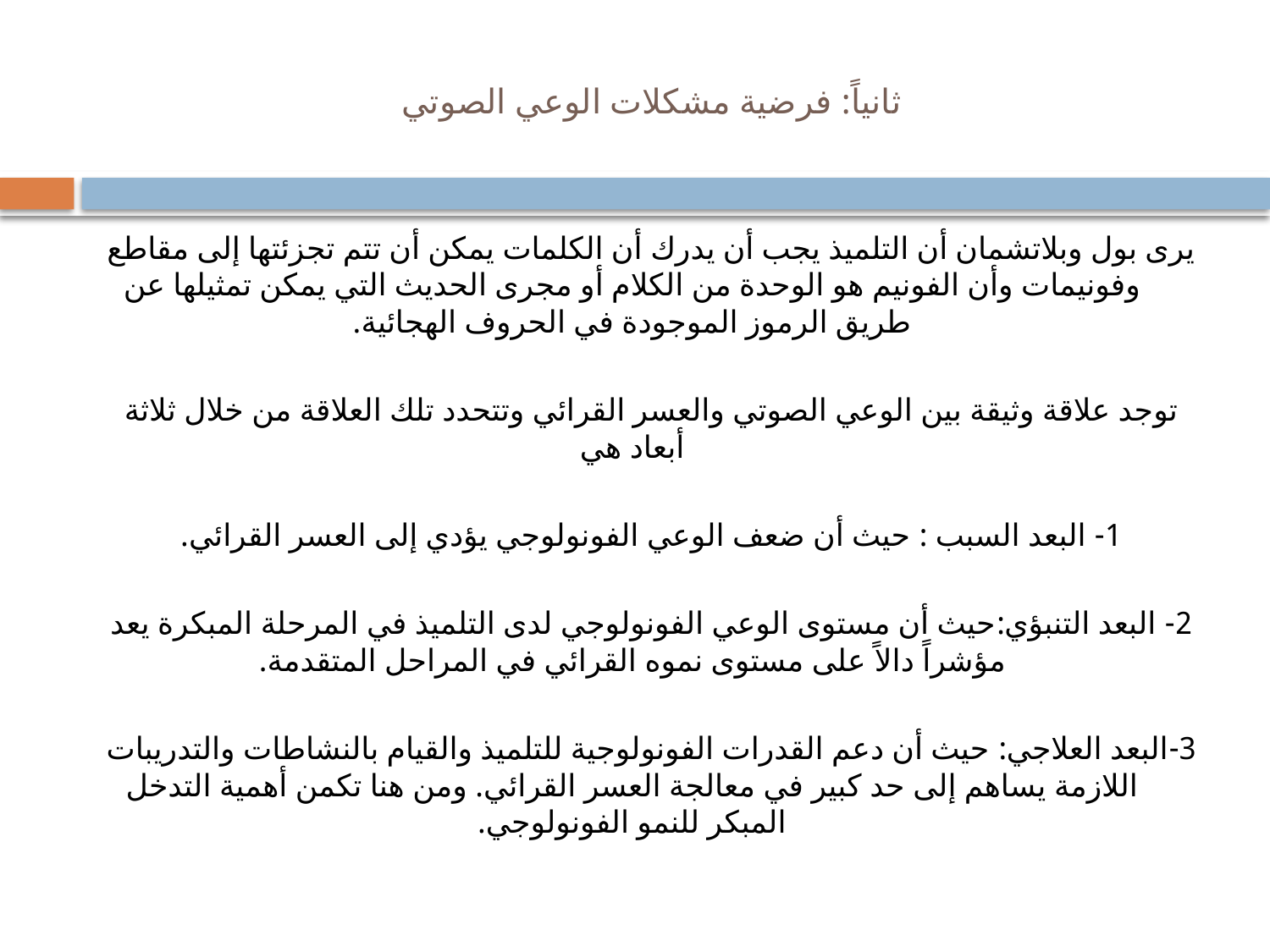

# ثانياً: فرضية مشكلات الوعي الصوتي
يرى بول وبلاتشمان أن التلميذ يجب أن يدرك أن الكلمات يمكن أن تتم تجزئتها إلى مقاطع وفونيمات وأن الفونيم هو الوحدة من الكلام أو مجرى الحديث التي يمكن تمثيلها عن طريق الرموز الموجودة في الحروف الهجائية.

توجد علاقة وثيقة بين الوعي الصوتي والعسر القرائي وتتحدد تلك العلاقة من خلال ثلاثة أبعاد هي

1- البعد السبب : حيث أن ضعف الوعي الفونولوجي يؤدي إلى العسر القرائي.

2- البعد التنبؤي:حيث أن مستوى الوعي الفونولوجي لدى التلميذ في المرحلة المبكرة يعد مؤشراً دالاً على مستوى نموه القرائي في المراحل المتقدمة.

3-البعد العلاجي: حيث أن دعم القدرات الفونولوجية للتلميذ والقيام بالنشاطات والتدريبات اللازمة يساهم إلى حد كبير في معالجة العسر القرائي. ومن هنا تكمن أهمية التدخل المبكر للنمو الفونولوجي.